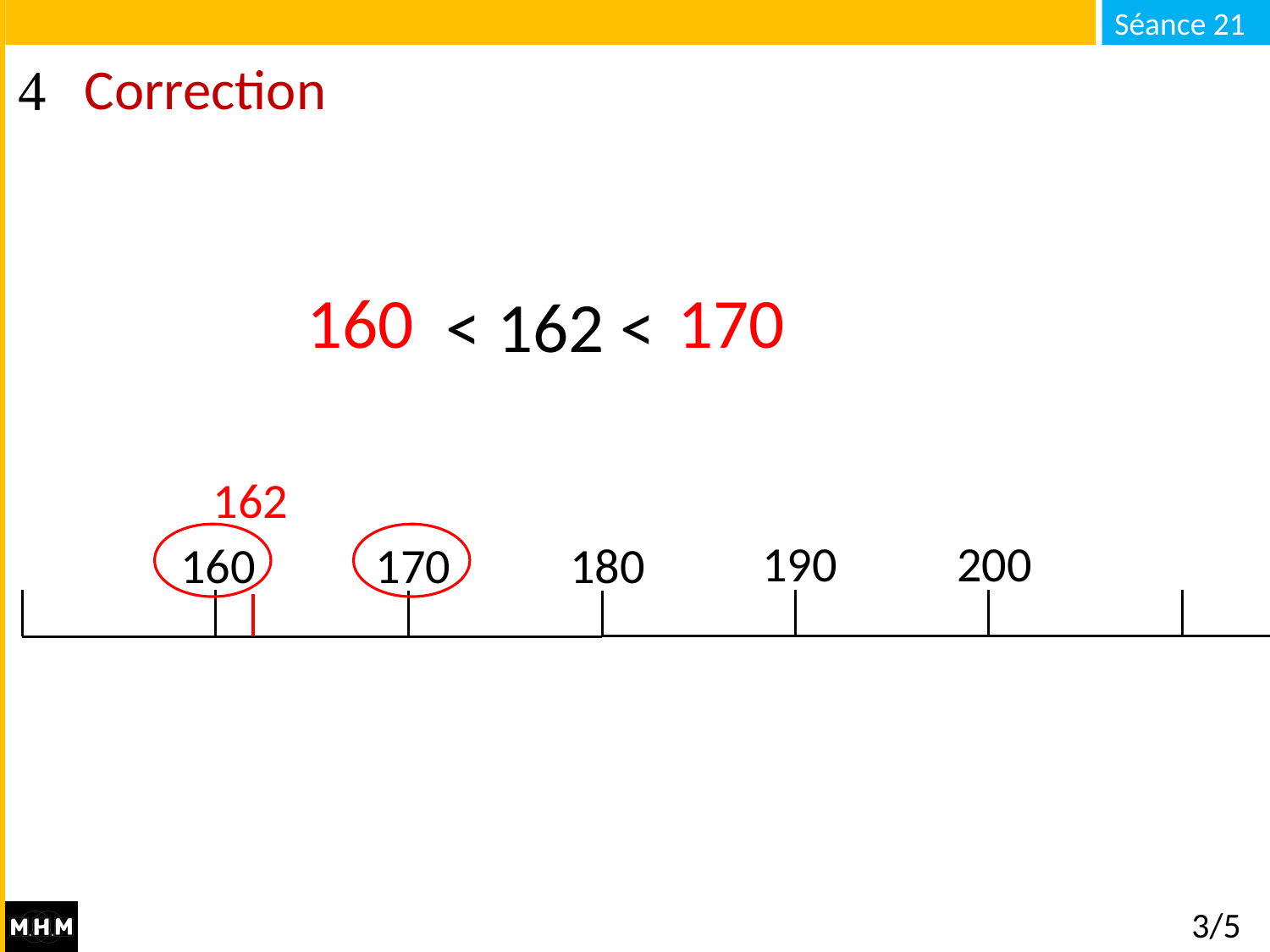

# Correction
160
170
… < 162 < …
162

190
200
160
170
180
3/5